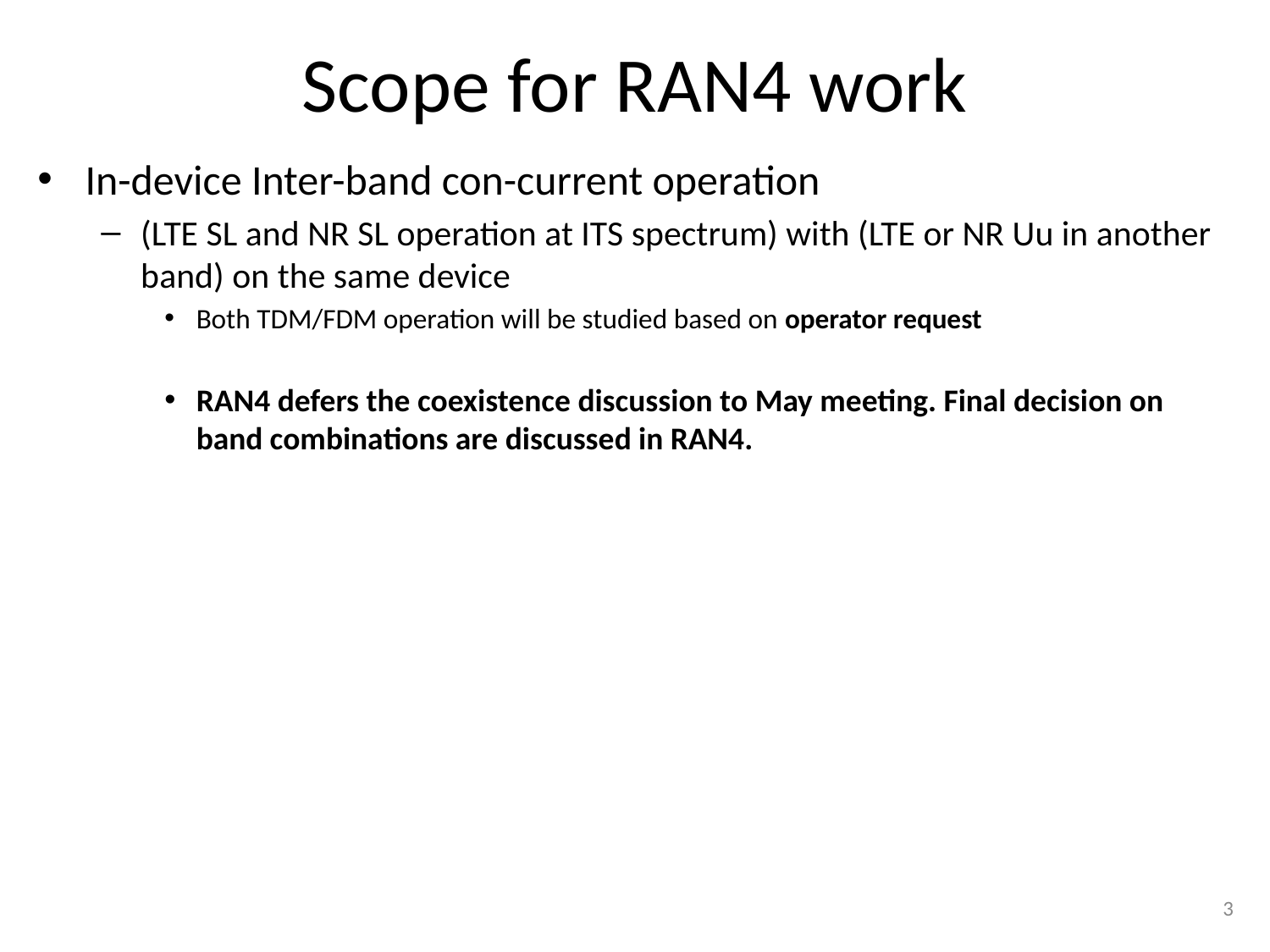

# Scope for RAN4 work
In-device Inter-band con-current operation
(LTE SL and NR SL operation at ITS spectrum) with (LTE or NR Uu in another band) on the same device
Both TDM/FDM operation will be studied based on operator request

RAN4 defers the coexistence discussion to May meeting. Final decision on band combinations are discussed in RAN4.

3